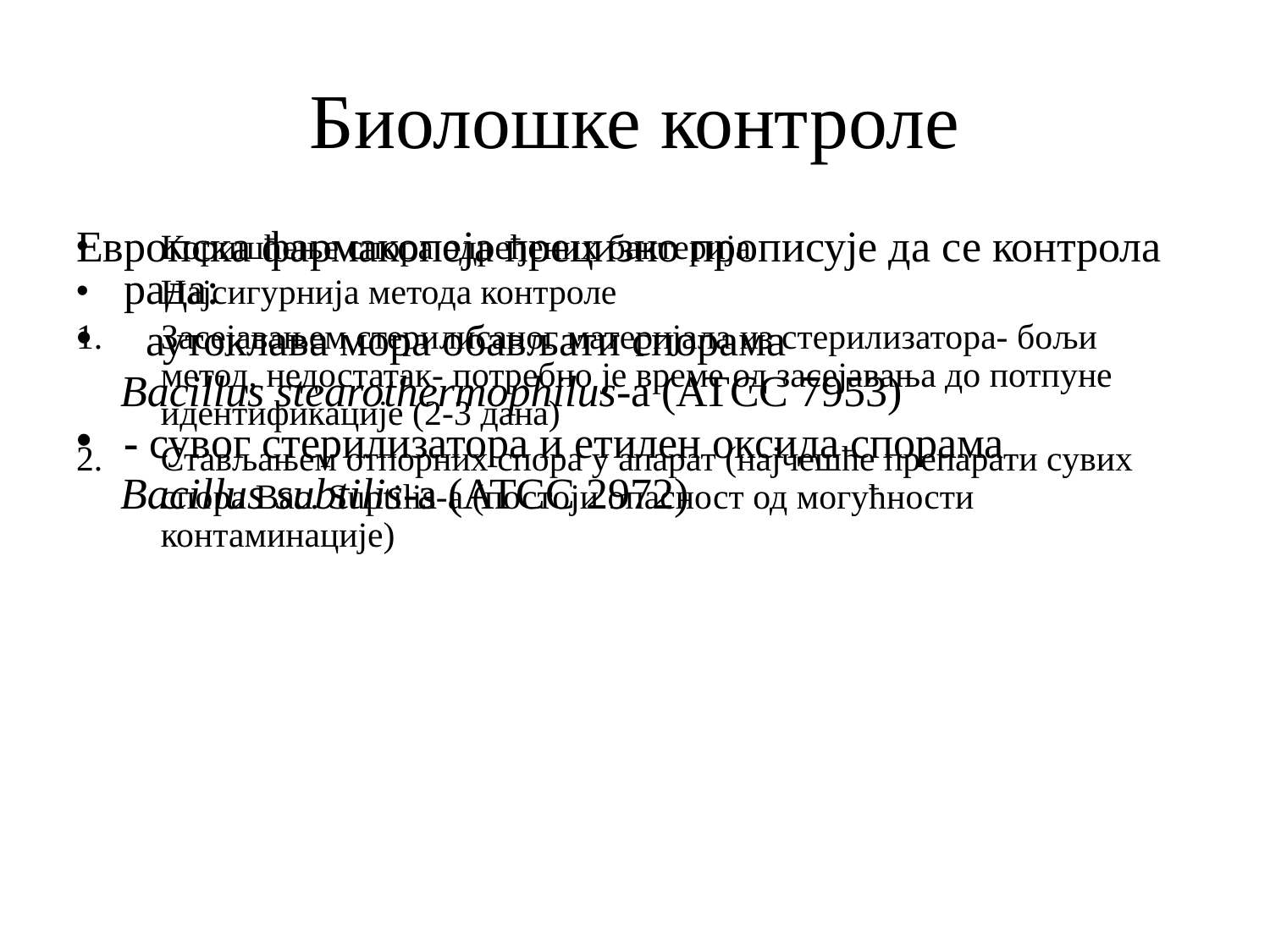

Биолошке контроле
Коришћење спора одређених бактерија
Најсигурнијa метода контроле
Засејавањем стерилисаног материјала из стерилизатора- бољи метод, недостатак- потребно је време од засејавања до потпуне идентификације (2-3 дана)
Стављањем отпорних спора у апарат (најчешће препарати сувих спора Bac. Suptilis-a (постоји опасност од могућности контаминације)
Европска фармакопеја прецизно прописује да се контрола рада:
  аутоклaвa морa обaвљaти спoрaмa
    Bacillus stearothermophilus-a (ATCC 7953)
- сувог стерилизатора и етилен оксида спорама
    Bacillus subtilis-a (ATCC 2972)